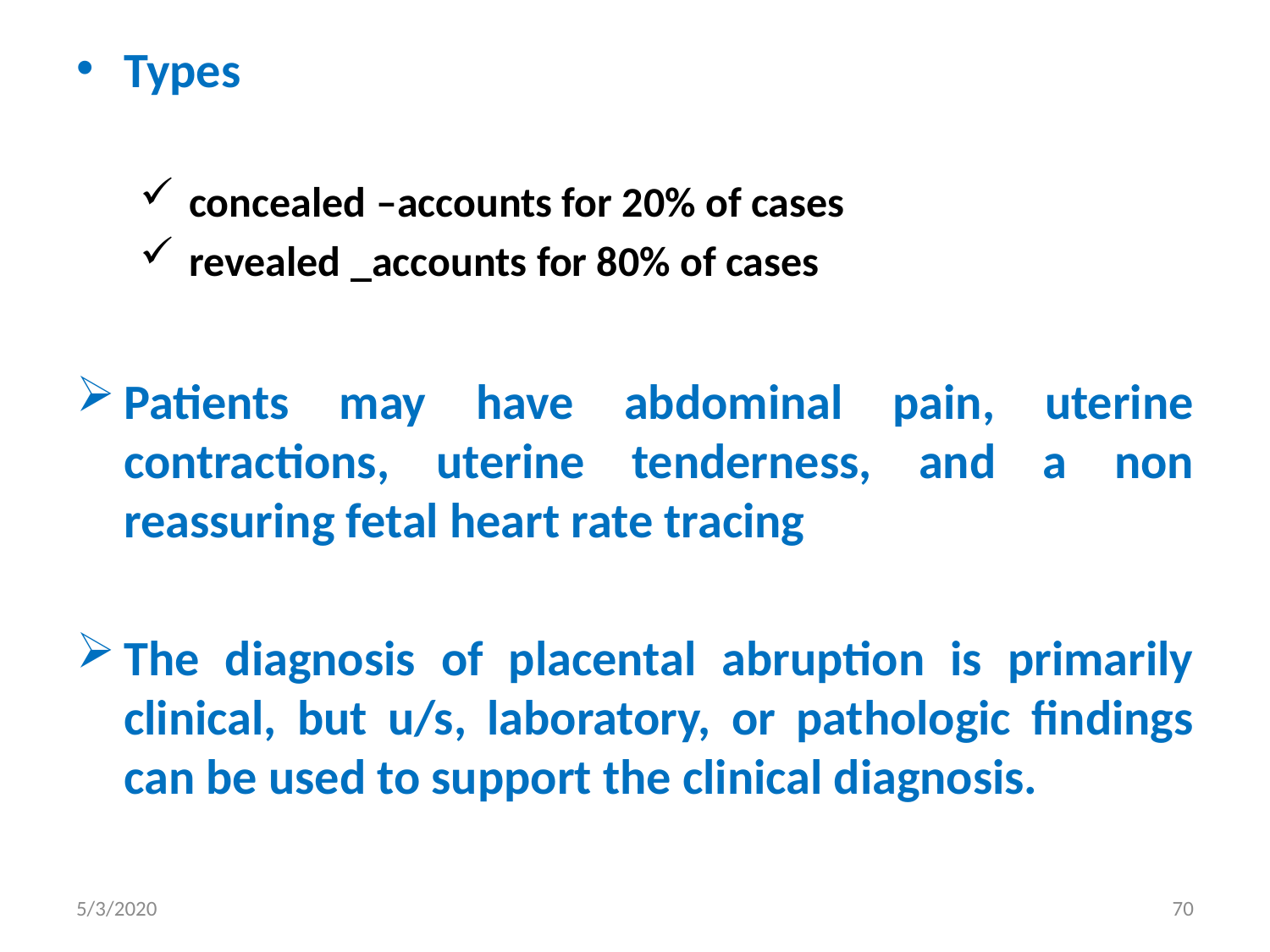

Types

 concealed –accounts for 20% of cases
 revealed _accounts for 80% of cases

Patients may have abdominal pain, uterine contractions, uterine tenderness, and a non reassuring fetal heart rate tracing

The diagnosis of placental abruption is primarily clinical, but u/s, laboratory, or pathologic findings can be used to support the clinical diagnosis.
5/3/2020
70